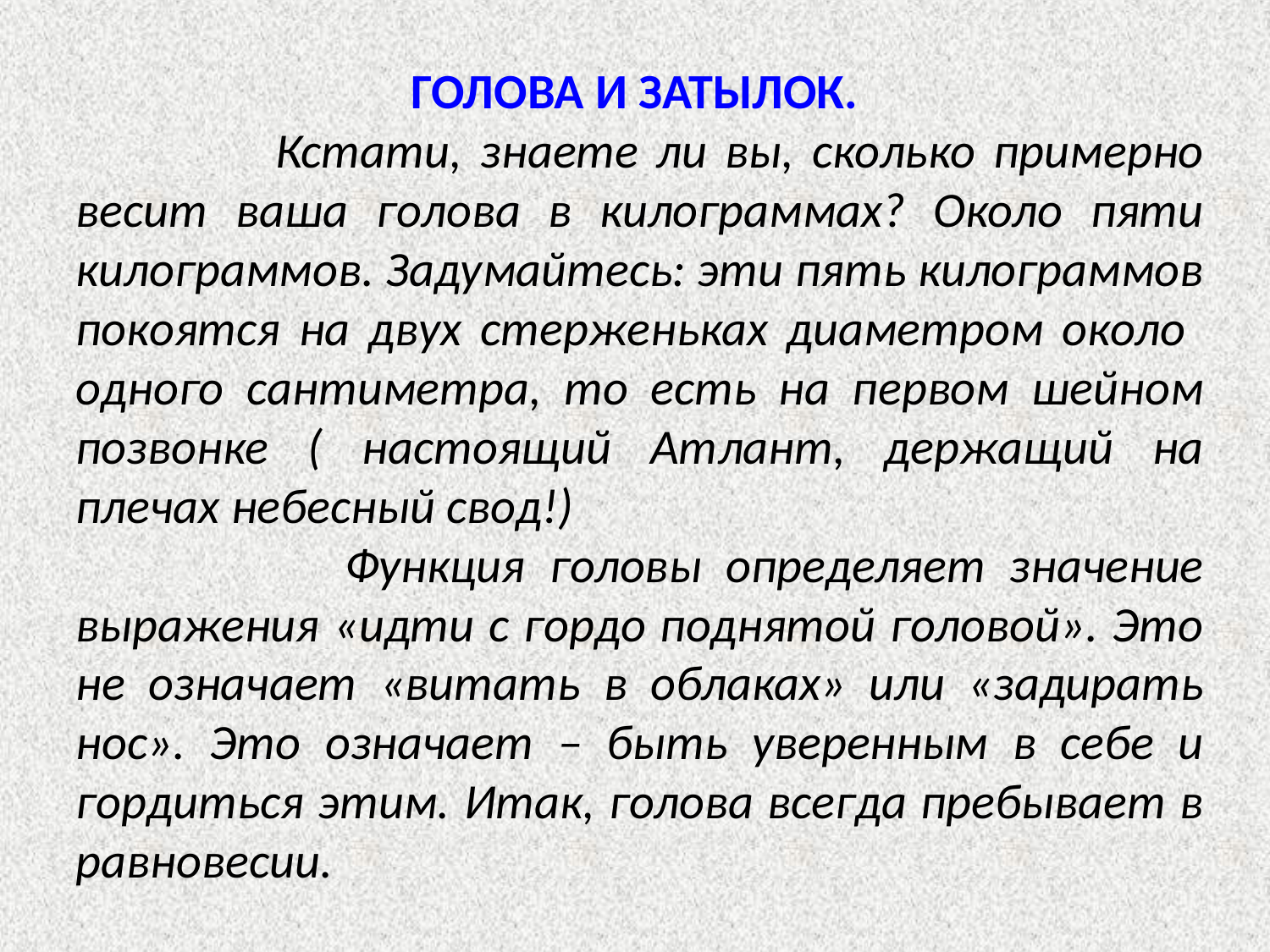

ГОЛОВА И ЗАТЫЛОК.
           Кстати, знаете ли вы, сколько примерно весит ваша голова в килограммах? Около пяти килограммов. Задумайтесь: эти пять килограммов покоятся на двух стерженьках диаметром около  одного сантиметра, то есть на первом шейном позвонке ( настоящий Атлант, держащий на плечах небесный свод!)
           Функция головы определяет значение выражения «идти с гордо поднятой головой». Это не означает «витать в облаках» или «задирать нос». Это означает – быть уверенным в себе и гордиться этим. Итак, голова всегда пребывает в равновесии.